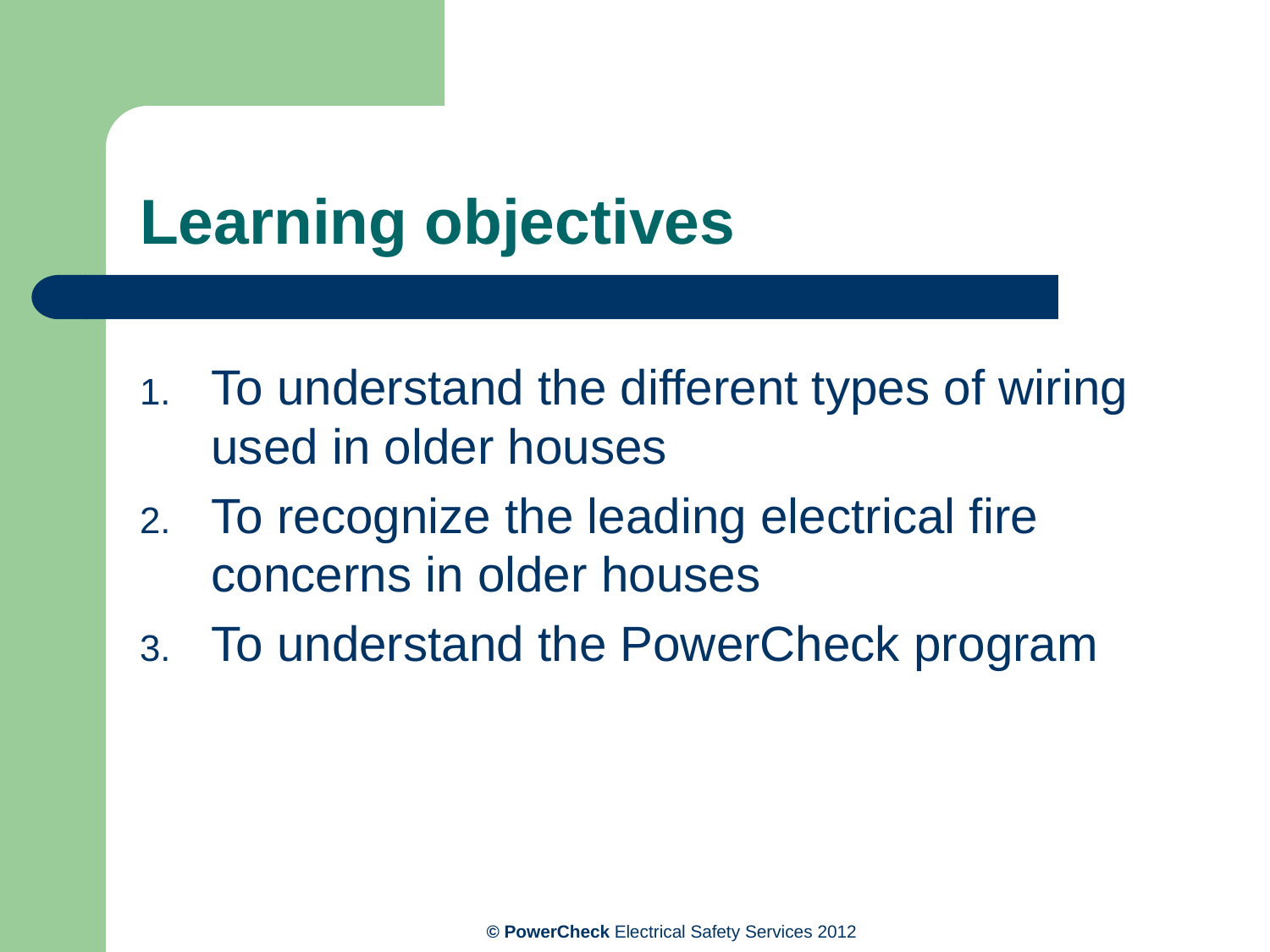

Learning objectives
To understand the different types of wiring used in older houses
To recognize the leading electrical fire concerns in older houses
To understand the PowerCheck program

© PowerCheck Electrical Safety Services 2012